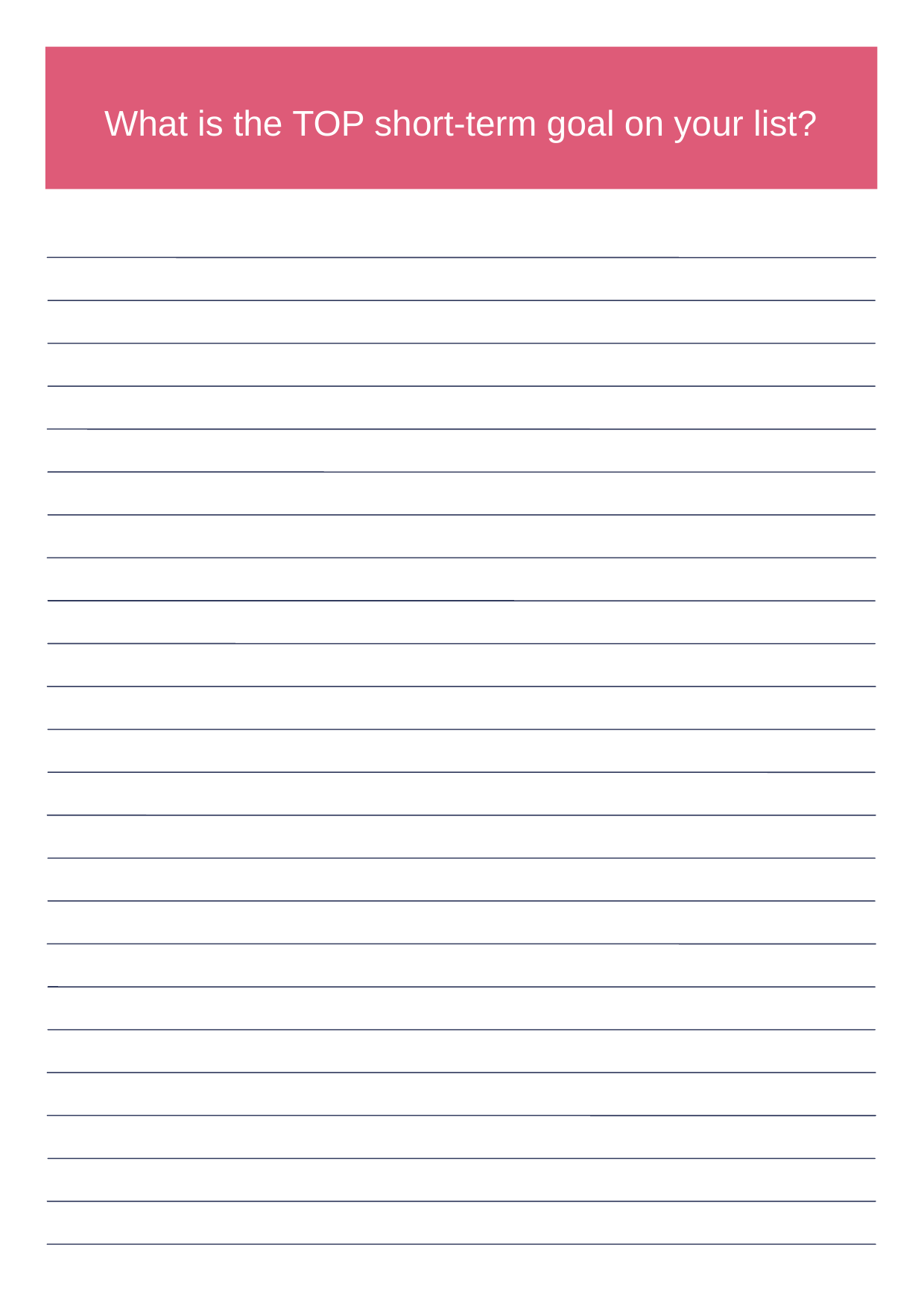

What is the TOP short-term goal on your list?